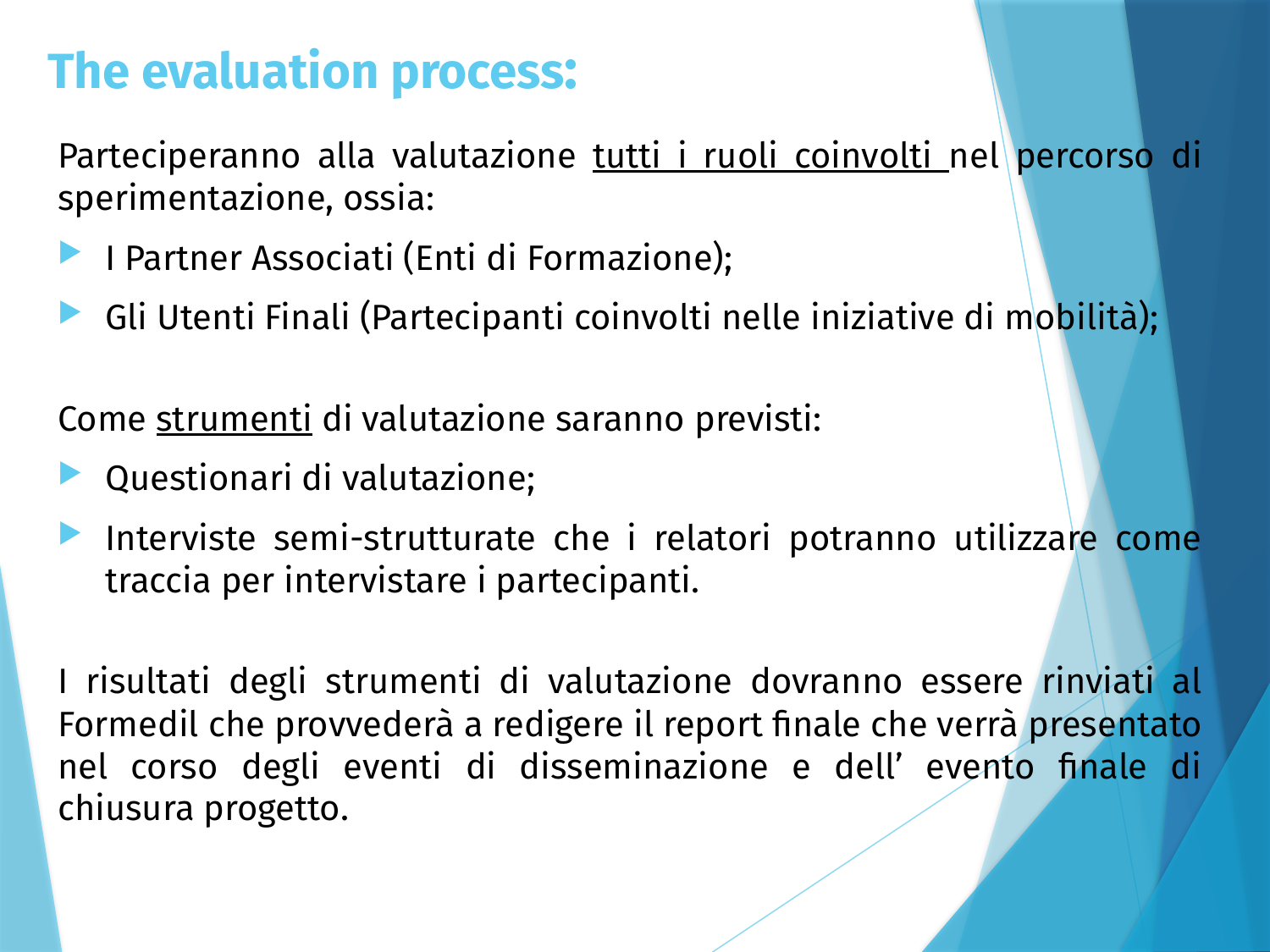

The evaluation process:
Parteciperanno alla valutazione tutti i ruoli coinvolti nel percorso di sperimentazione, ossia:
I Partner Associati (Enti di Formazione);
Gli Utenti Finali (Partecipanti coinvolti nelle iniziative di mobilità);

Come strumenti di valutazione saranno previsti:
Questionari di valutazione;
Interviste semi-strutturate che i relatori potranno utilizzare come traccia per intervistare i partecipanti.

I risultati degli strumenti di valutazione dovranno essere rinviati al Formedil che provvederà a redigere il report finale che verrà presentato nel corso degli eventi di disseminazione e dell’ evento finale di chiusura progetto.